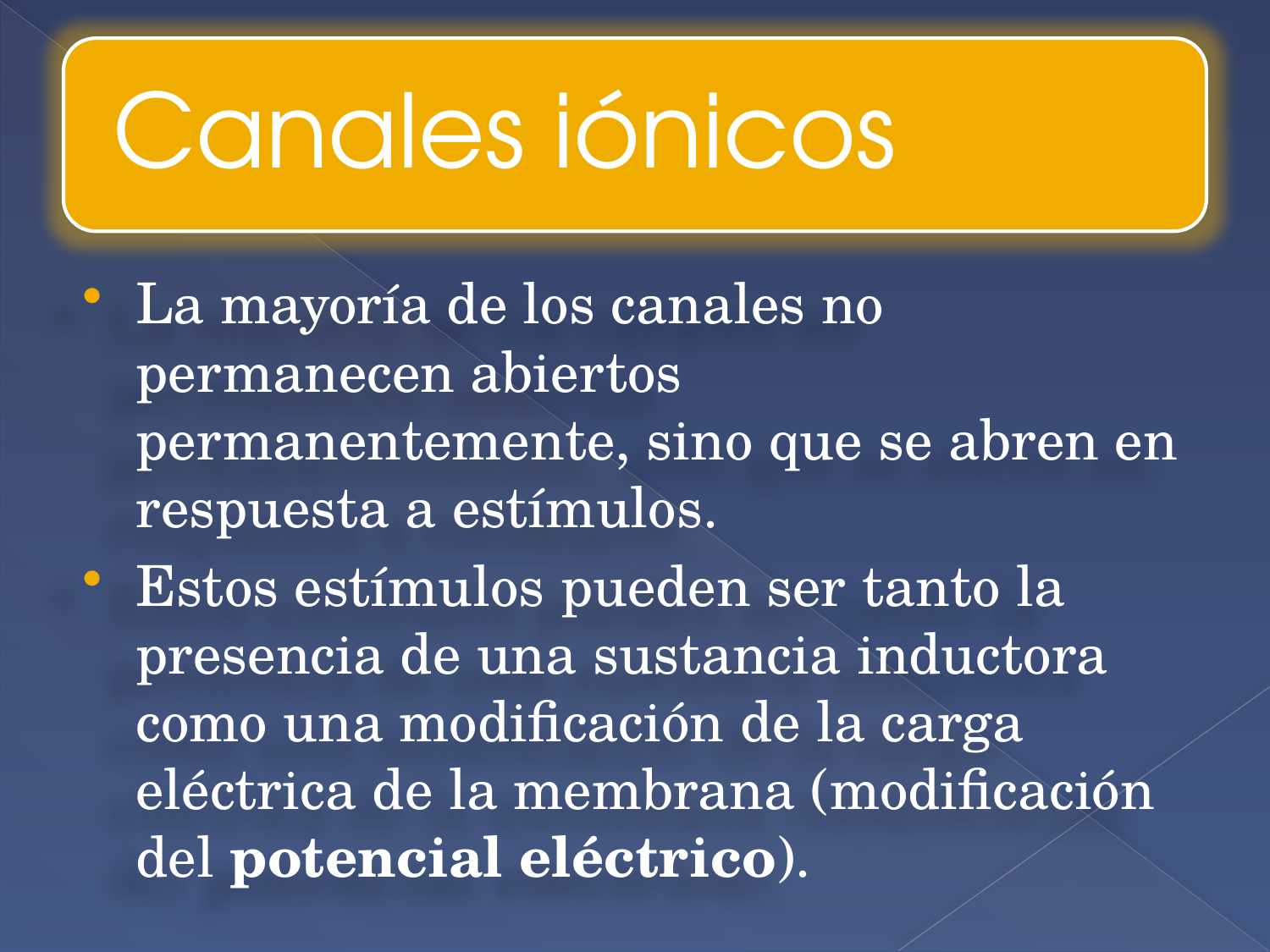

Canales iónicos
La mayoría de los canales no permanecen abiertos permanentemente, sino que se abren en respuesta a estímulos.
Estos estímulos pueden ser tanto la presencia de una sustancia inductora como una modificación de la carga eléctrica de la membrana (modificación del potencial eléctrico).